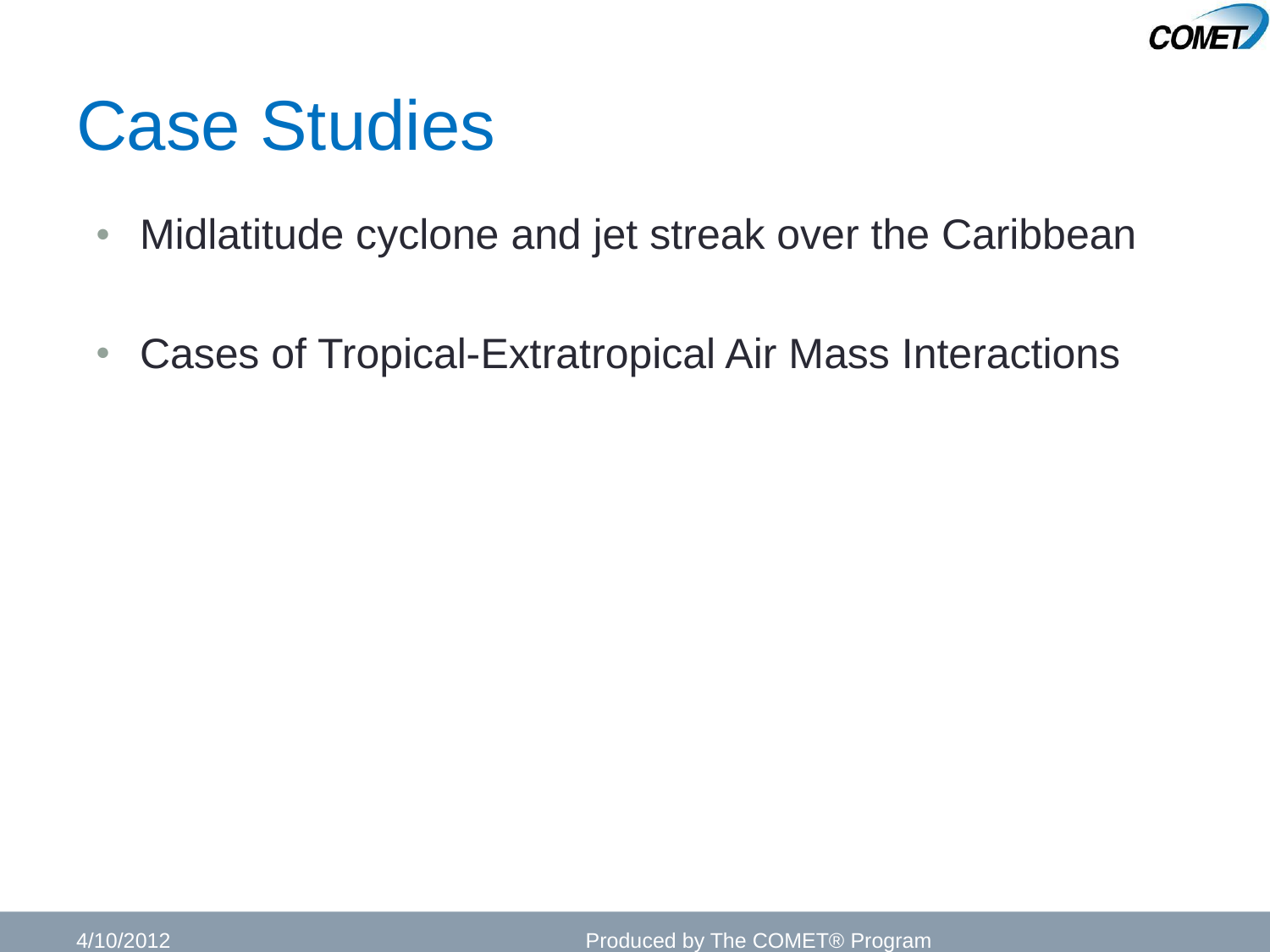

# Case Studies
Midlatitude cyclone and jet streak over the Caribbean

Cases of Tropical-Extratropical Air Mass Interactions
4/10/2012
Produced by The COMET® Program